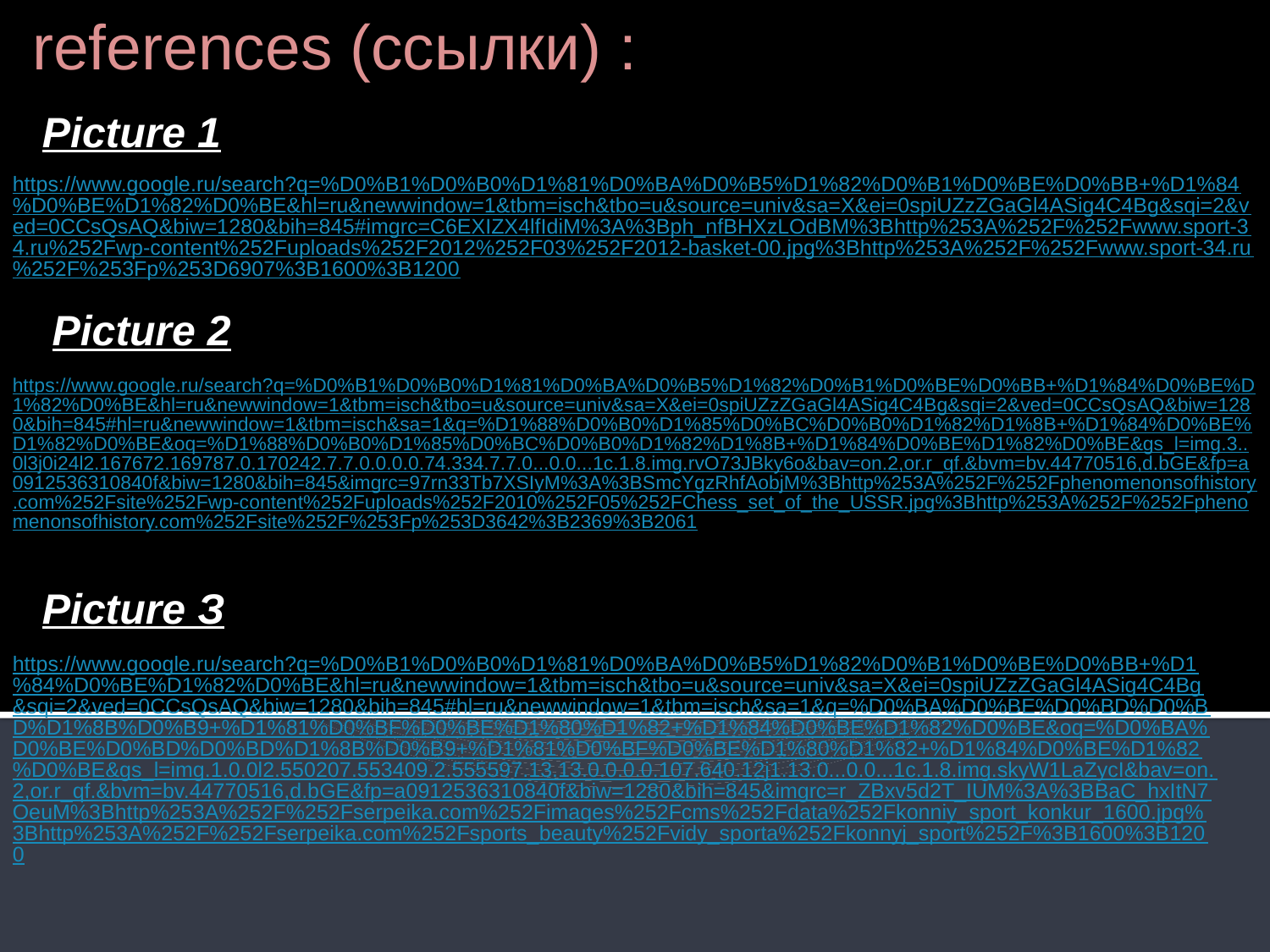

references (ссылки) :
Picture 1

https://www.google.ru/search?q=%D0%B1%D0%B0%D1%81%D0%BA%D0%B5%D1%82%D0%B1%D0%BE%D0%BB+%D1%84%D0%BE%D1%82%D0%BE&hl=ru&newwindow=1&tbm=isch&tbo=u&source=univ&sa=X&ei=0spiUZzZGaGl4ASig4C4Bg&sqi=2&ved=0CCsQsAQ&biw=1280&bih=845#imgrc=C6EXIZX4lfIdiM%3A%3Bph_nfBHXzLOdBM%3Bhttp%253A%252F%252Fwww.sport-34.ru%252Fwp-content%252Fuploads%252F2012%252F03%252F2012-basket-00.jpg%3Bhttp%253A%252F%252Fwww.sport-34.ru%252F%253Fp%253D6907%3B1600%3B1200
Picture 2
https://www.google.ru/search?q=%D0%B1%D0%B0%D1%81%D0%BA%D0%B5%D1%82%D0%B1%D0%BE%D0%BB+%D1%84%D0%BE%D1%82%D0%BE&hl=ru&newwindow=1&tbm=isch&tbo=u&source=univ&sa=X&ei=0spiUZzZGaGl4ASig4C4Bg&sqi=2&ved=0CCsQsAQ&biw=1280&bih=845#hl=ru&newwindow=1&tbm=isch&sa=1&q=%D1%88%D0%B0%D1%85%D0%BC%D0%B0%D1%82%D1%8B+%D1%84%D0%BE%D1%82%D0%BE&oq=%D1%88%D0%B0%D1%85%D0%BC%D0%B0%D1%82%D1%8B+%D1%84%D0%BE%D1%82%D0%BE&gs_l=img.3..0l3j0i24l2.167672.169787.0.170242.7.7.0.0.0.0.74.334.7.7.0...0.0...1c.1.8.img.rvO73JBky6o&bav=on.2,or.r_qf.&bvm=bv.44770516,d.bGE&fp=a0912536310840f&biw=1280&bih=845&imgrc=97rn33Tb7XSIyM%3A%3BSmcYgzRhfAobjM%3Bhttp%253A%252F%252Fphenomenonsofhistory.com%252Fsite%252Fwp-content%252Fuploads%252F2010%252F05%252FChess_set_of_the_USSR.jpg%3Bhttp%253A%252F%252Fphenomenonsofhistory.com%252Fsite%252F%253Fp%253D3642%3B2369%3B2061
Picture З
https://www.google.ru/search?q=%D0%B1%D0%B0%D1%81%D0%BA%D0%B5%D1%82%D0%B1%D0%BE%D0%BB+%D1%84%D0%BE%D1%82%D0%BE&hl=ru&newwindow=1&tbm=isch&tbo=u&source=univ&sa=X&ei=0spiUZzZGaGl4ASig4C4Bg&sqi=2&ved=0CCsQsAQ&biw=1280&bih=845#hl=ru&newwindow=1&tbm=isch&sa=1&q=%D0%BA%D0%BE%D0%BD%D0%BD%D1%8B%D0%B9+%D1%81%D0%BF%D0%BE%D1%80%D1%82+%D1%84%D0%BE%D1%82%D0%BE&oq=%D0%BA%D0%BE%D0%BD%D0%BD%D1%8B%D0%B9+%D1%81%D0%BF%D0%BE%D1%80%D1%82+%D1%84%D0%BE%D1%82%D0%BE&gs_l=img.1.0.0l2.550207.553409.2.555597.13.13.0.0.0.0.107.640.12j1.13.0...0.0...1c.1.8.img.skyW1LaZycI&bav=on.2,or.r_qf.&bvm=bv.44770516,d.bGE&fp=a0912536310840f&biw=1280&bih=845&imgrc=r_ZBxv5d2T_IUM%3A%3BBaC_hxItN7OeuM%3Bhttp%253A%252F%252Fserpeika.com%252Fimages%252Fcms%252Fdata%252Fkonniy_sport_konkur_1600.jpg%3Bhttp%253A%252F%252Fserpeika.com%252Fsports_beauty%252Fvidy_sporta%252Fkonnyj_sport%252F%3B1600%3B1200